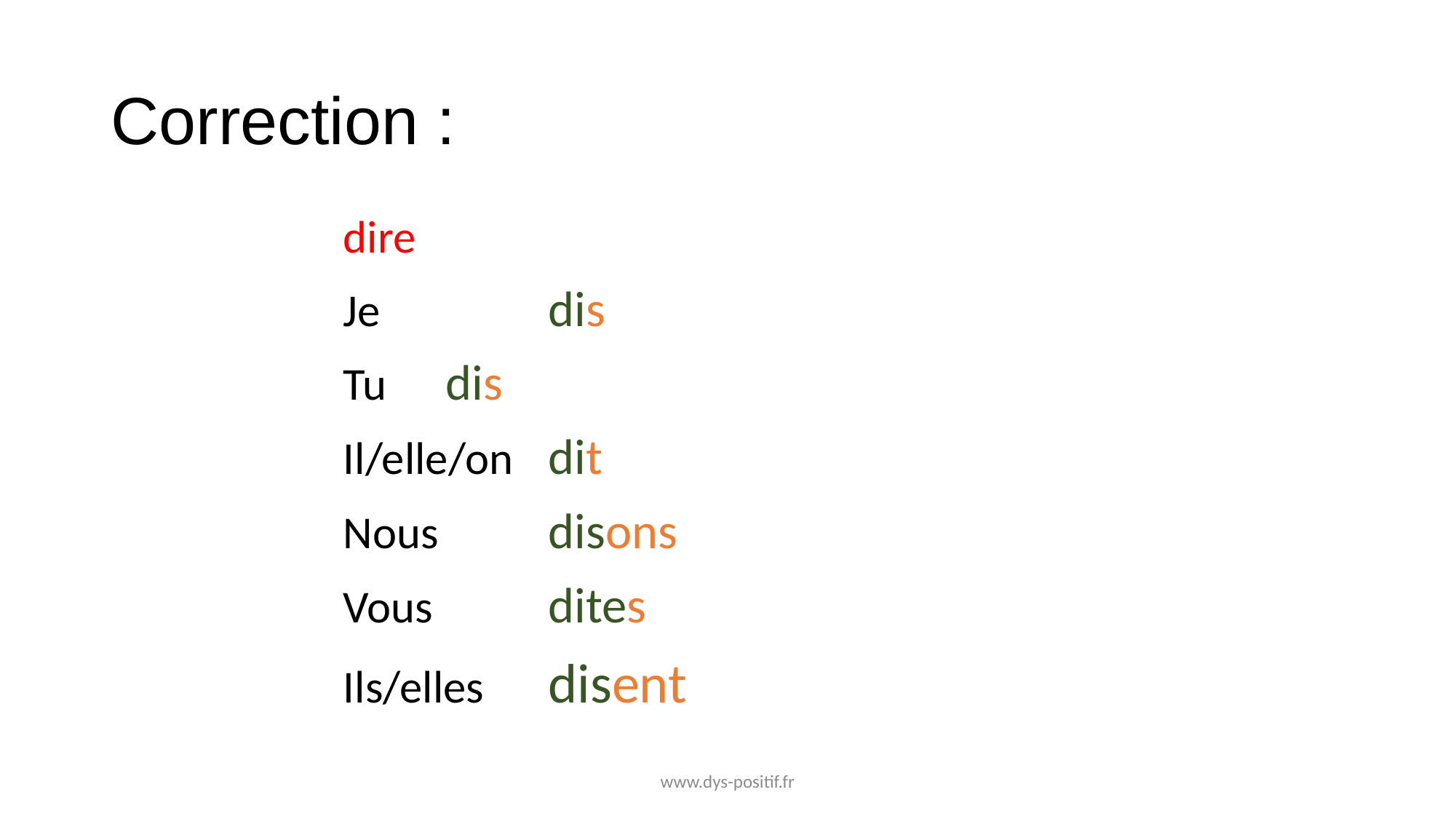

# Correction :
dire
Je 	 		dis
Tu  			dis
Il/elle/on  		dit
Nous  		disons
Vous  		dites
Ils/elles  		disent

www.dys-positif.fr